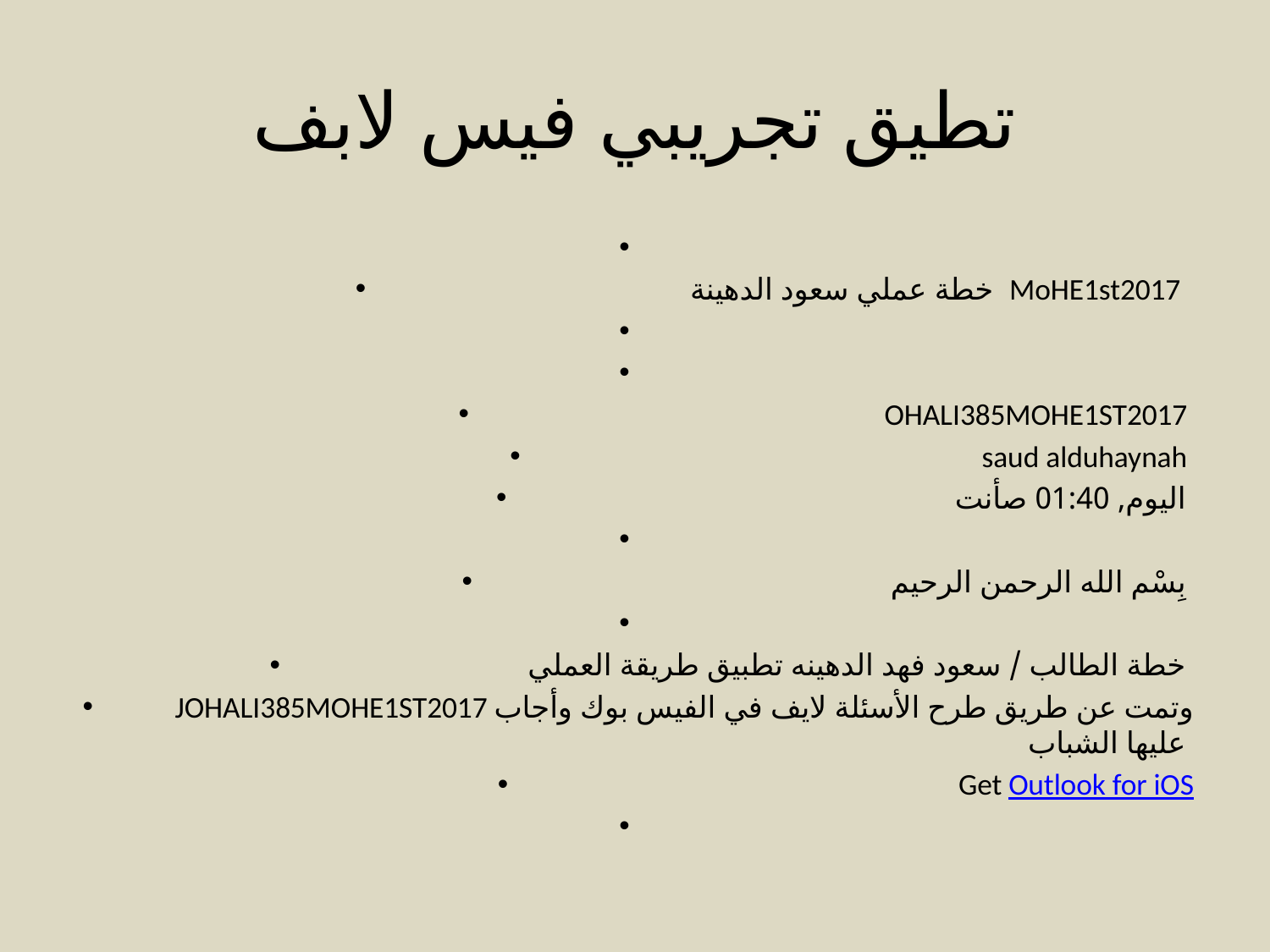

# تطيق تجريبي فيس لابف

خطة عملي سعود الدهينة  MoHE1st2017

OHALI385MOHE1ST2017
saud alduhaynah
اليوم, 01:40 صأنت

بِسْم الله الرحمن الرحيم

خطة الطالب / سعود فهد الدهينه تطبيق طريقة العملي
JOHALI385MOHE1ST2017 وتمت عن طريق طرح الأسئلة لايف في الفيس بوك وأجاب عليها الشباب
Get Outlook for iOS